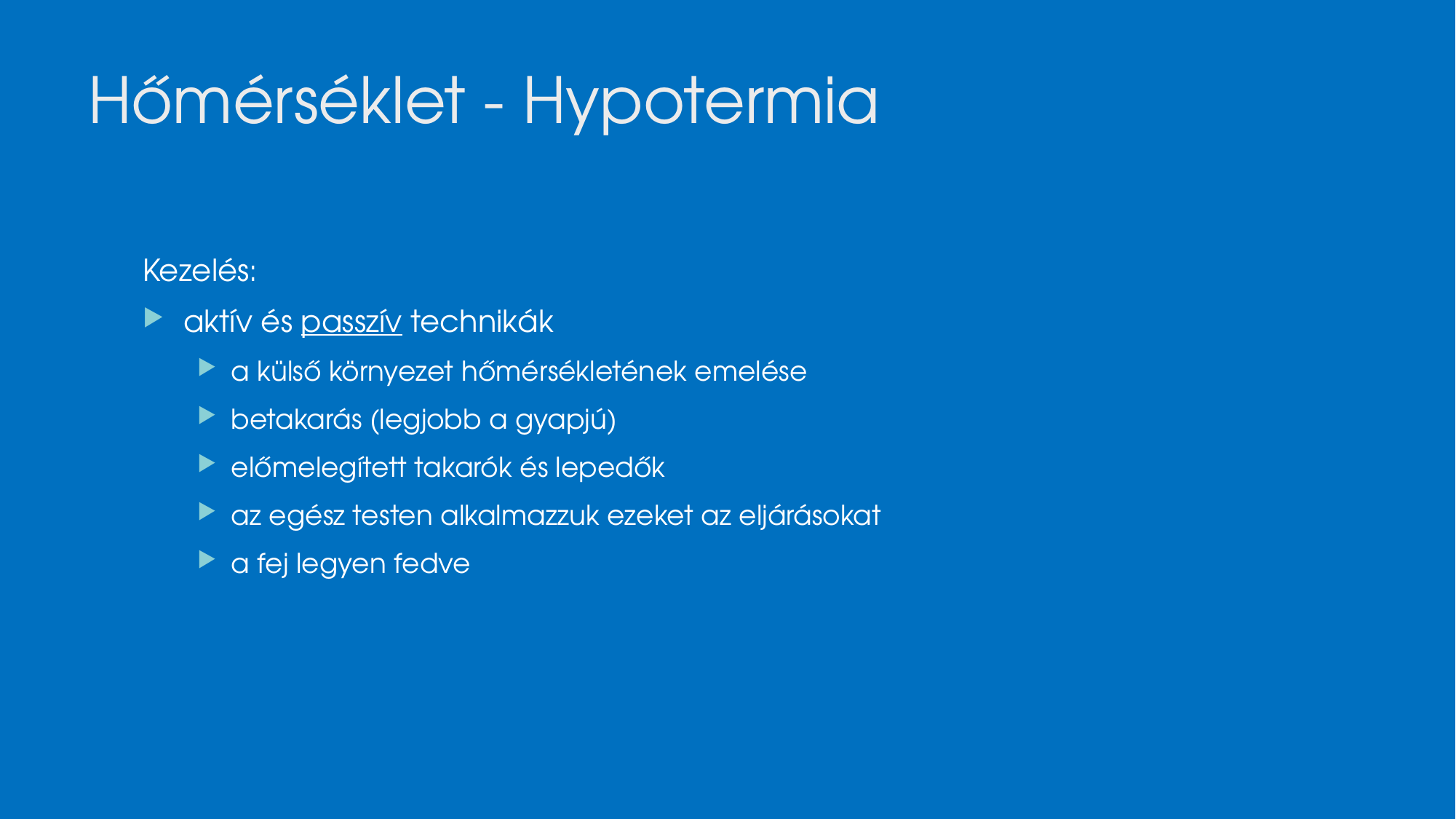

# Hőmérséklet - Hypotermia
Kezelés:
aktív és passzív technikák
a külső környezet hőmérsékletének emelése
betakarás (legjobb a gyapjú)
előmelegített takarók és lepedők
az egész testen alkalmazzuk ezeket az eljárásokat
a fej legyen fedve